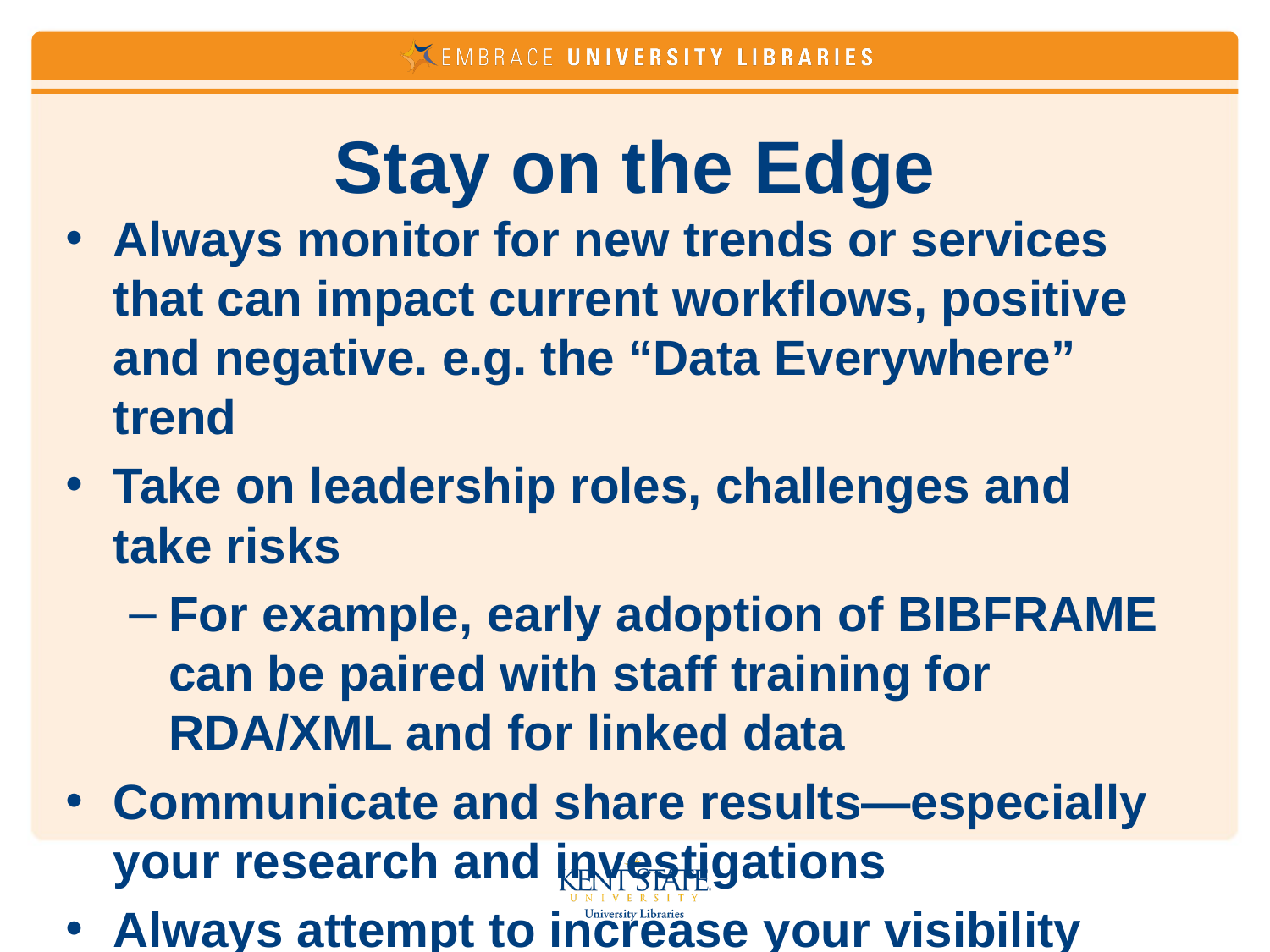

# Stay on the Edge
Always monitor for new trends or services that can impact current workflows, positive and negative. e.g. the “Data Everywhere” trend
Take on leadership roles, challenges and take risks
For example, early adoption of BIBFRAME can be paired with staff training for RDA/XML and for linked data
Communicate and share results—especially your research and investigations
Always attempt to increase your visibility